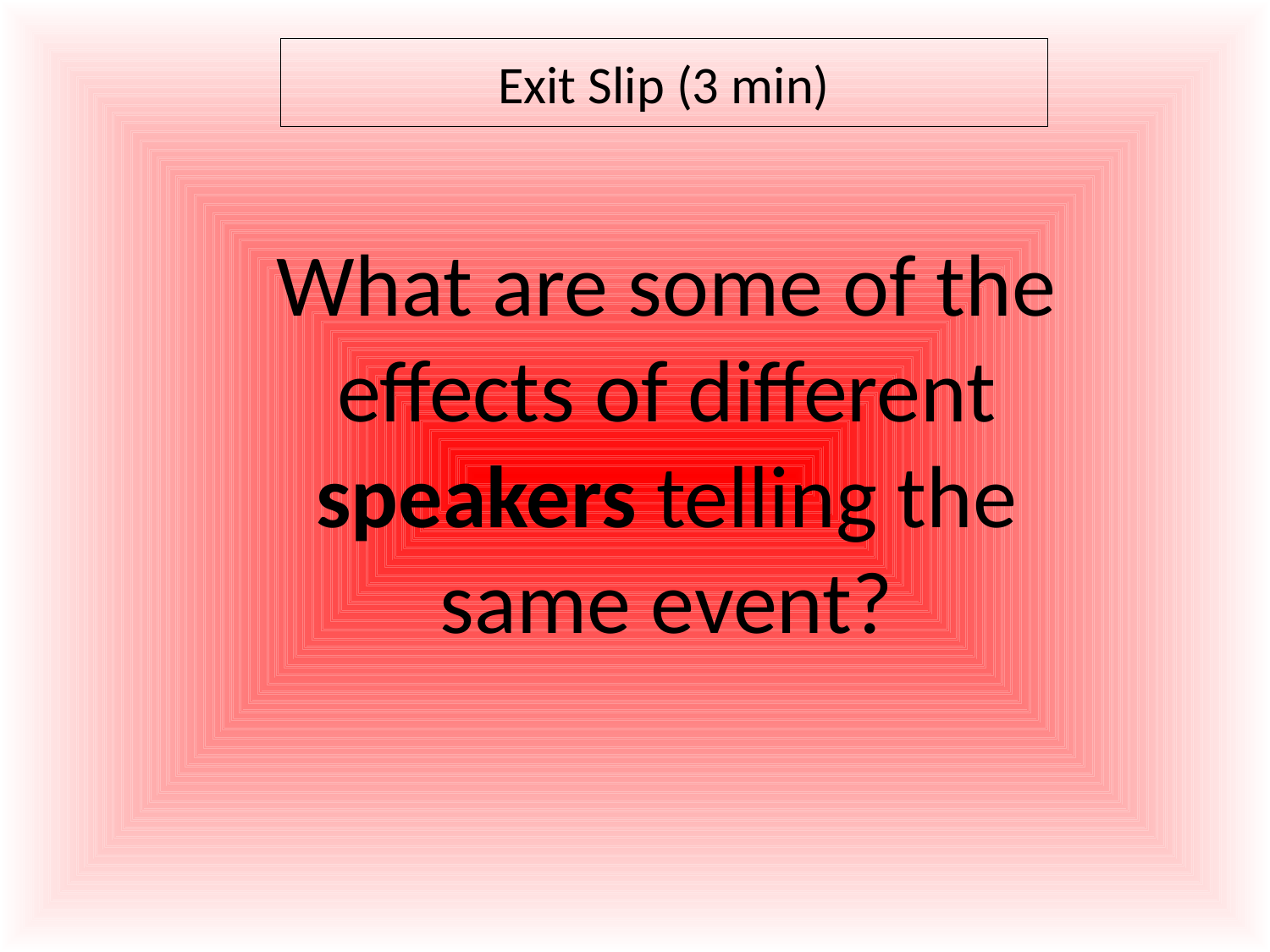

Exit Slip (3 min)
What are some of the effects of different speakers telling the same event?